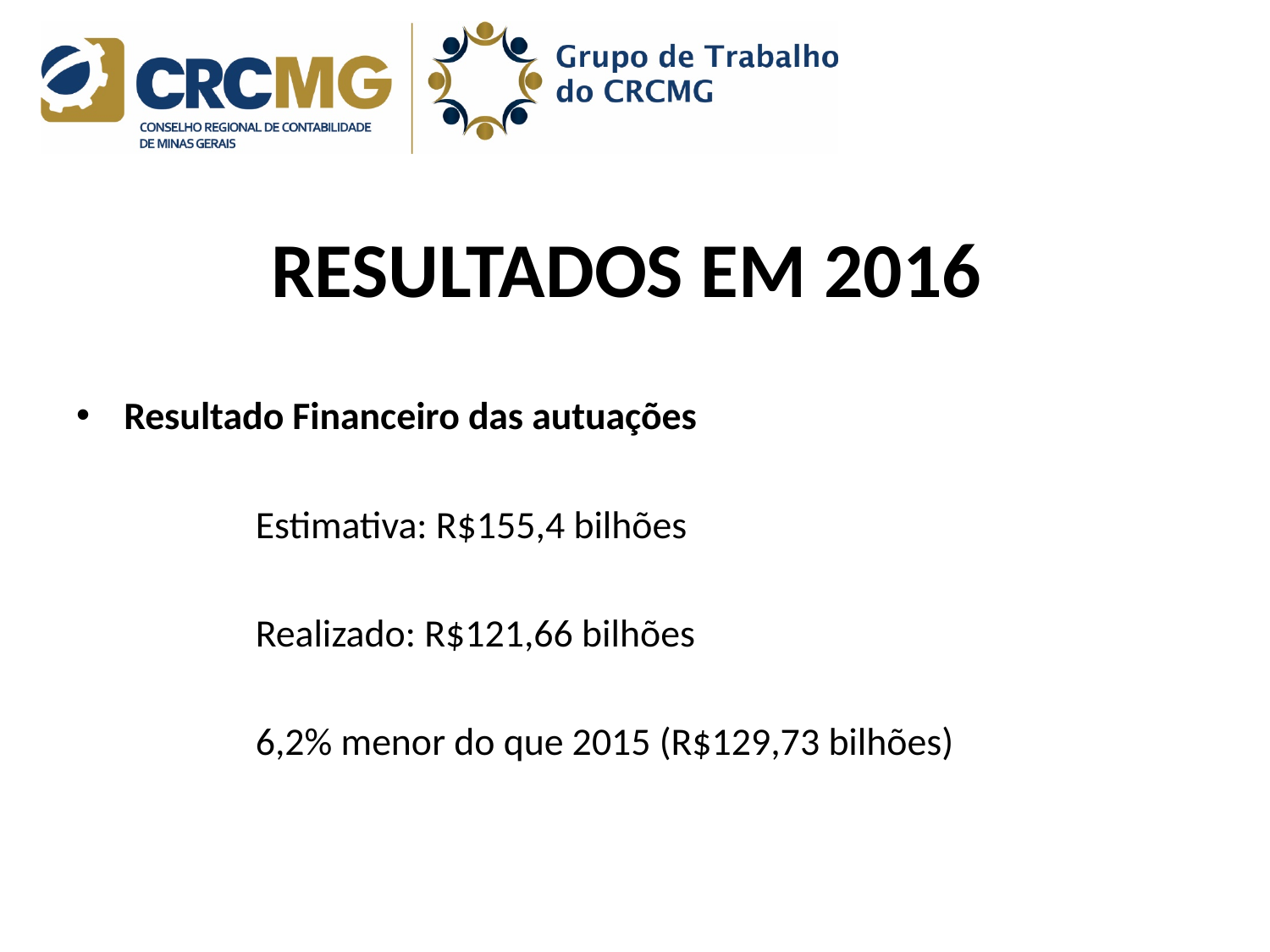

# RESULTADOS EM 2016

Resultado Financeiro das autuações

	Estimativa: R$155,4 bilhões

	Realizado: R$121,66 bilhões

	6,2% menor do que 2015 (R$129,73 bilhões)